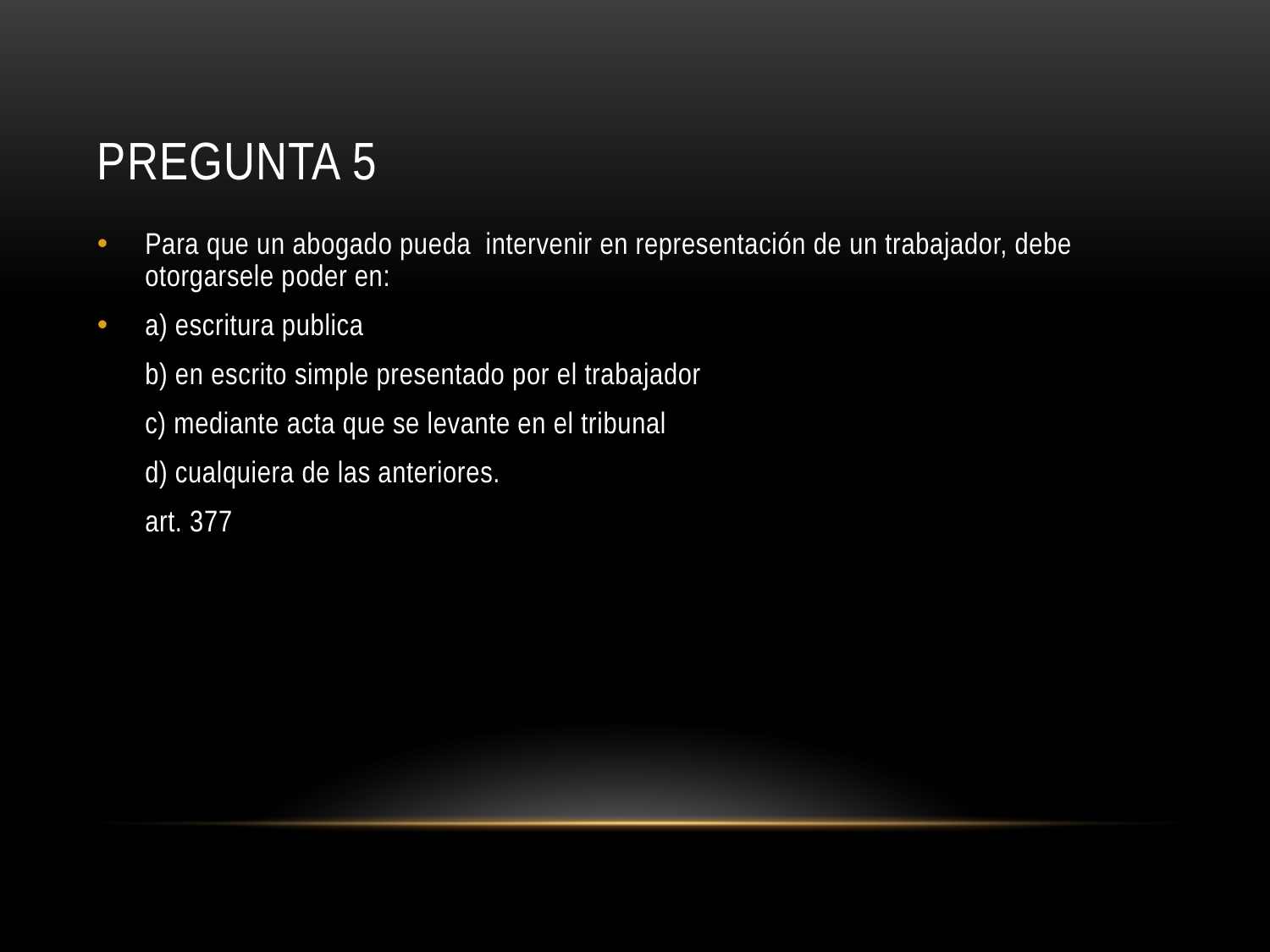

# Pregunta 5
Para que un abogado pueda  intervenir en representación de un trabajador, debe otorgarsele poder en:
a) escritura publica
   	b) en escrito simple presentado por el trabajador
	c) mediante acta que se levante en el tribunal
 	d) cualquiera de las anteriores.
 	art. 377